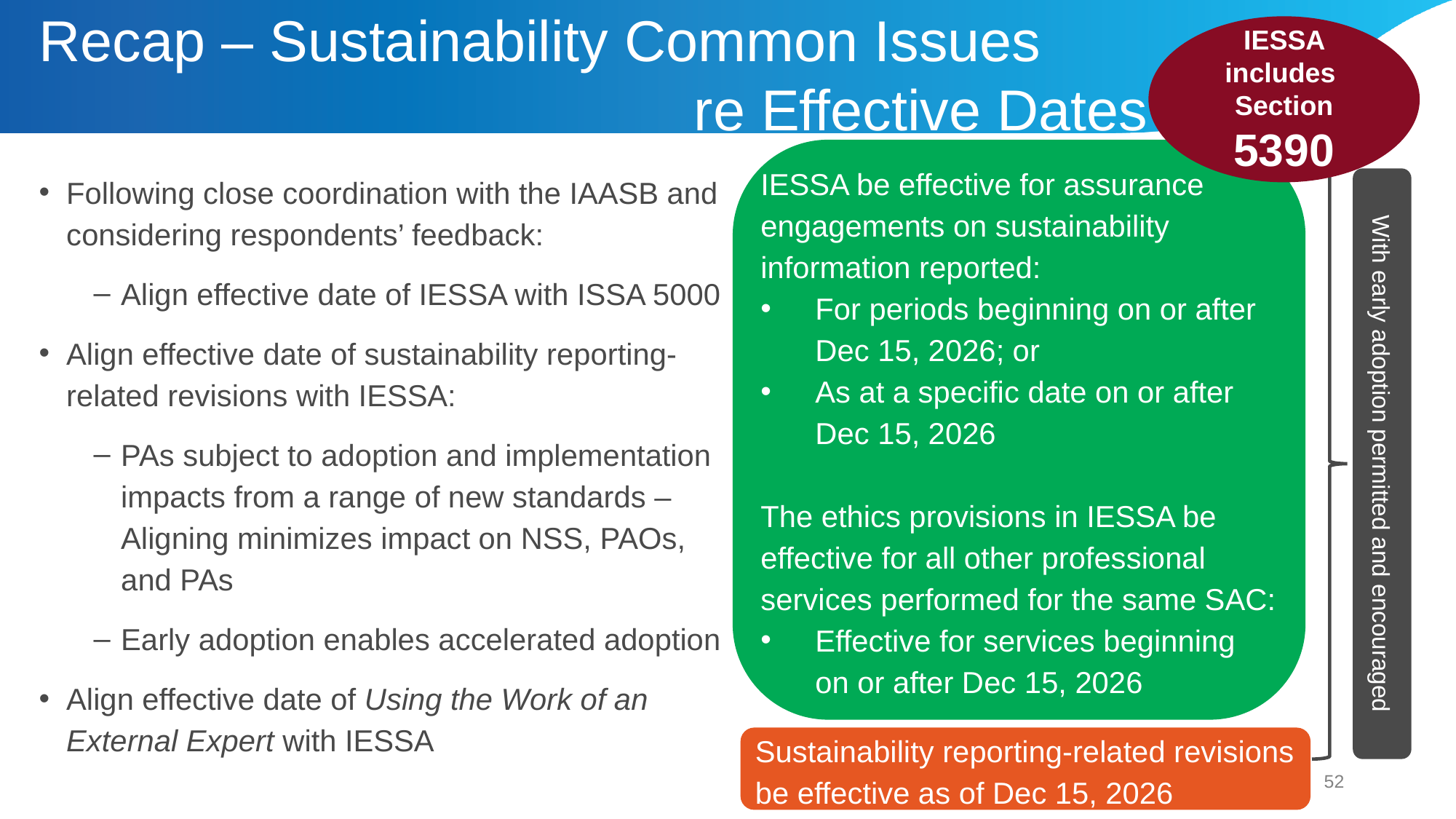

Recap – Sustainability Common Issues
						re Effective Dates
IESSA includes
Section 5390
IESSA be effective for assurance engagements on sustainability information reported:
For periods beginning on or after Dec 15, 2026; or
As at a specific date on or after Dec 15, 2026

The ethics provisions in IESSA be effective for all other professional services performed for the same SAC:
Effective for services beginning on or after Dec 15, 2026
Following close coordination with the IAASB and considering respondents’ feedback:
Align effective date of IESSA with ISSA 5000
Align effective date of sustainability reporting-related revisions with IESSA:
PAs subject to adoption and implementation impacts from a range of new standards – Aligning minimizes impact on NSS, PAOs, and PAs
Early adoption enables accelerated adoption
Align effective date of Using the Work of an External Expert with IESSA

With early adoption permitted and encouraged
Sustainability reporting-related revisions be effective as of Dec 15, 2026
52